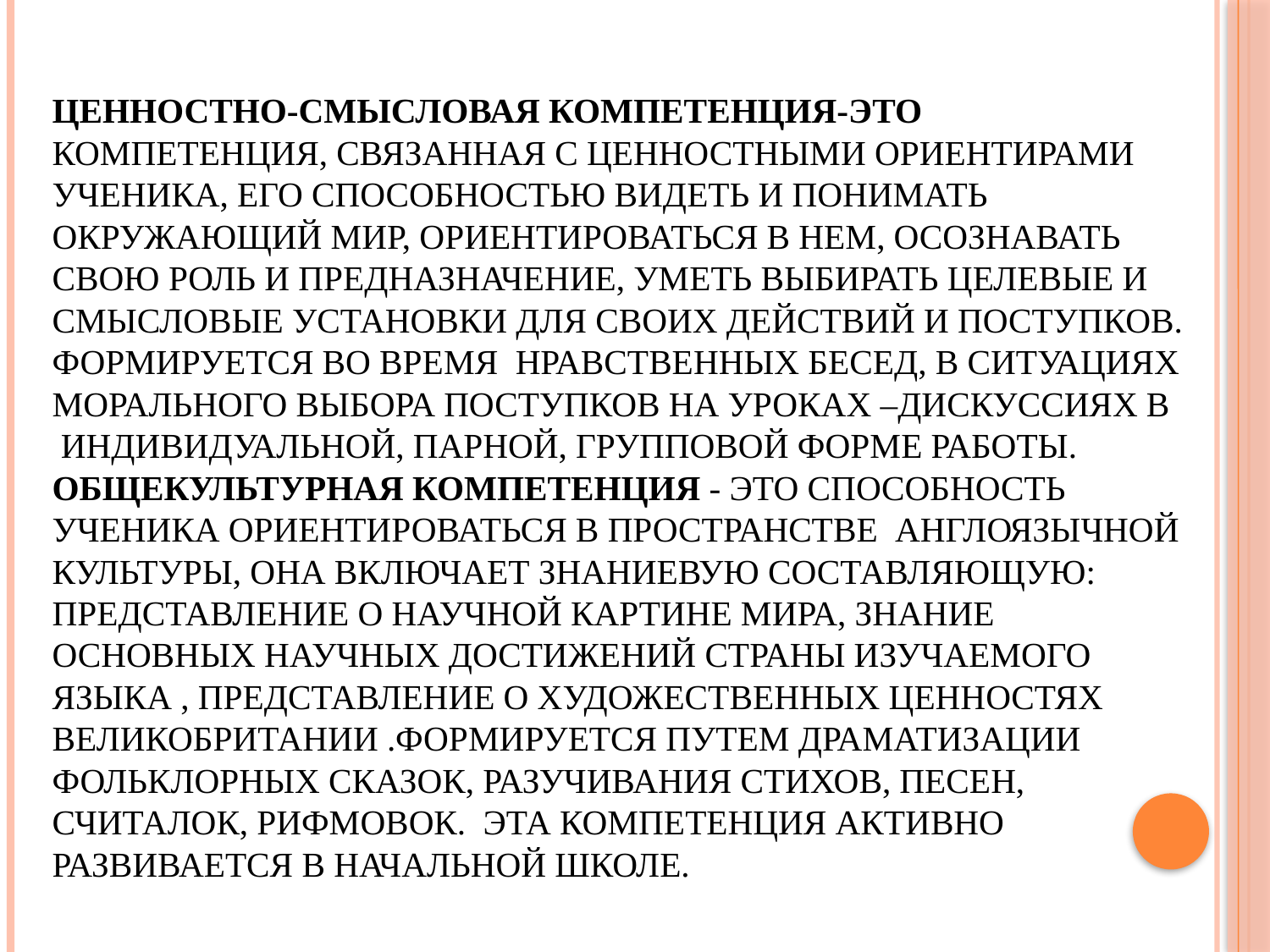

# Ценностно-смысловая компетенция-это компетенция, связанная с ценностными ориентирами ученика, его способностью видеть и понимать окружающий мир, ориентироваться в нем, осознавать свою роль и предназначение, уметь выбирать целевые и смысловые установки для своих действий и поступков. Формируется во время  нравственных бесед, в ситуациях морального выбора поступков на уроках –дискуссиях в  индивидуальной, парной, групповой форме работы. Общекультурная компетенция - это способность ученика ориентироваться в пространстве  англоязычной культуры, она включает знаниевую составляющую: представление о научной картине мира, знание основных научных достижений страны изучаемого языка , представление о художественных ценностях Великобритании .Формируется путем драматизации фольклорных сказок, разучивания стихов, песен, считалок, рифмовок.  Эта компетенция активно развивается в начальной школе.